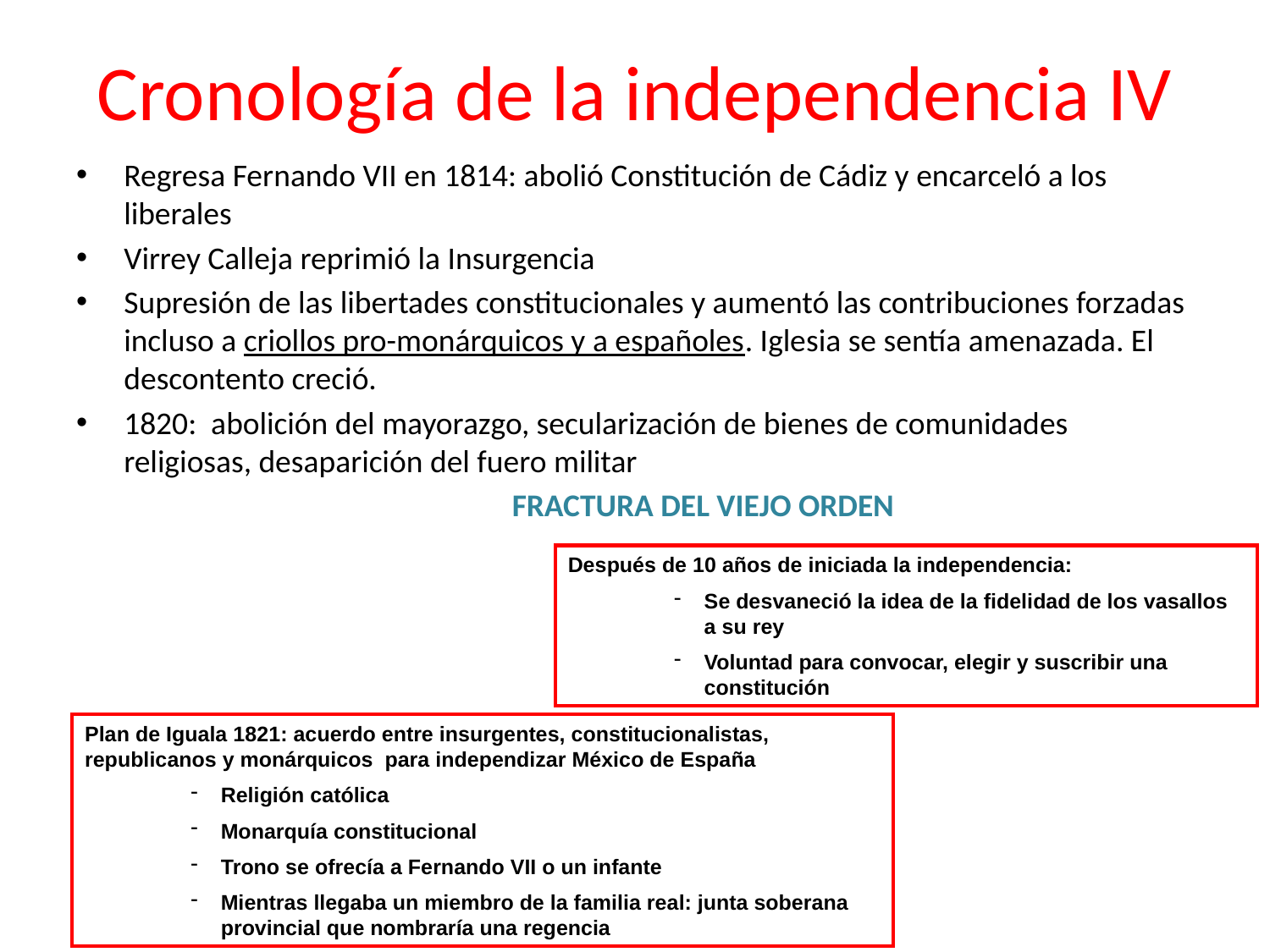

# Cronología de la independencia IV
Regresa Fernando VII en 1814: abolió Constitución de Cádiz y encarceló a los liberales
Virrey Calleja reprimió la Insurgencia
Supresión de las libertades constitucionales y aumentó las contribuciones forzadas incluso a criollos pro-monárquicos y a españoles. Iglesia se sentía amenazada. El descontento creció.
1820:  abolición del mayorazgo, secularización de bienes de comunidades religiosas, desaparición del fuero militar
				 FRACTURA DEL VIEJO ORDEN
Después de 10 años de iniciada la independencia:
Se desvaneció la idea de la fidelidad de los vasallos a su rey
Voluntad para convocar, elegir y suscribir una constitución
Plan de Iguala 1821: acuerdo entre insurgentes, constitucionalistas, republicanos y monárquicos  para independizar México de España
Religión católica
Monarquía constitucional
Trono se ofrecía a Fernando VII o un infante
Mientras llegaba un miembro de la familia real: junta soberana provincial que nombraría una regencia